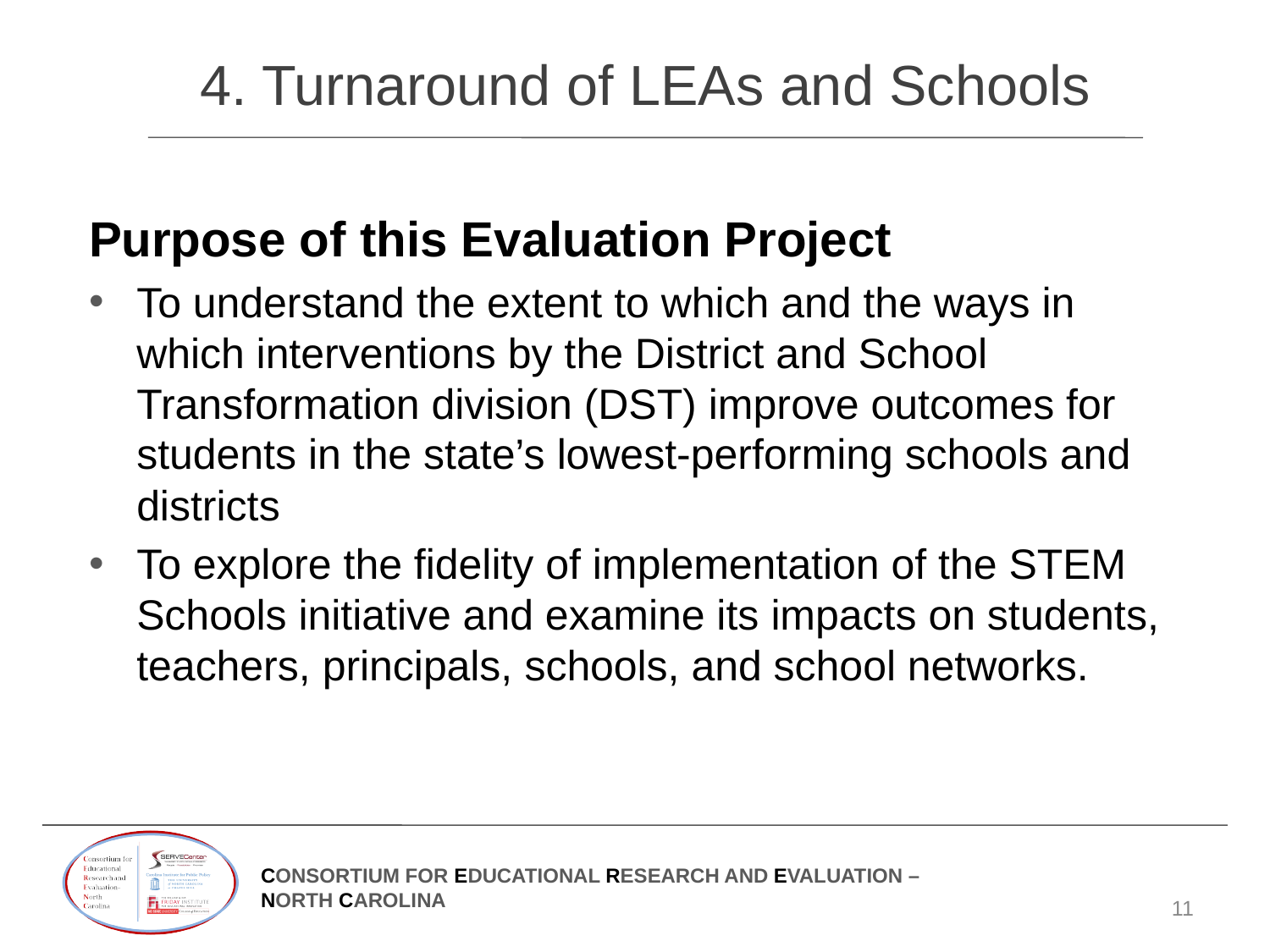

# 4. Turnaround of LEAs and Schools
Purpose of this Evaluation Project
To understand the extent to which and the ways in which interventions by the District and School Transformation division (DST) improve outcomes for students in the state’s lowest-performing schools and districts
To explore the fidelity of implementation of the STEM Schools initiative and examine its impacts on students, teachers, principals, schools, and school networks.
11